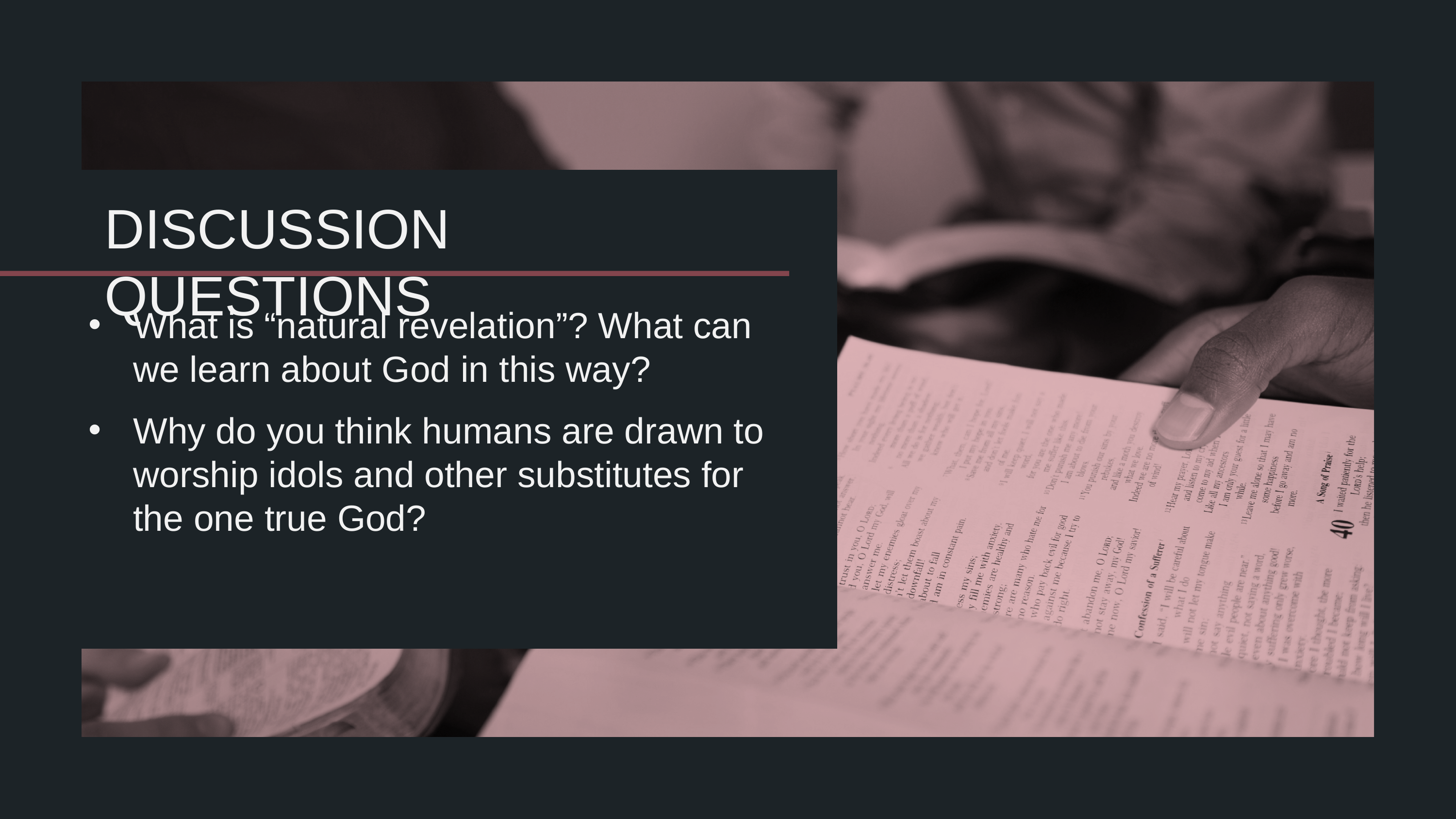

What is “natural revelation”? What can we learn about God in this way?
Why do you think humans are drawn to worship idols and other substitutes for the one true God?